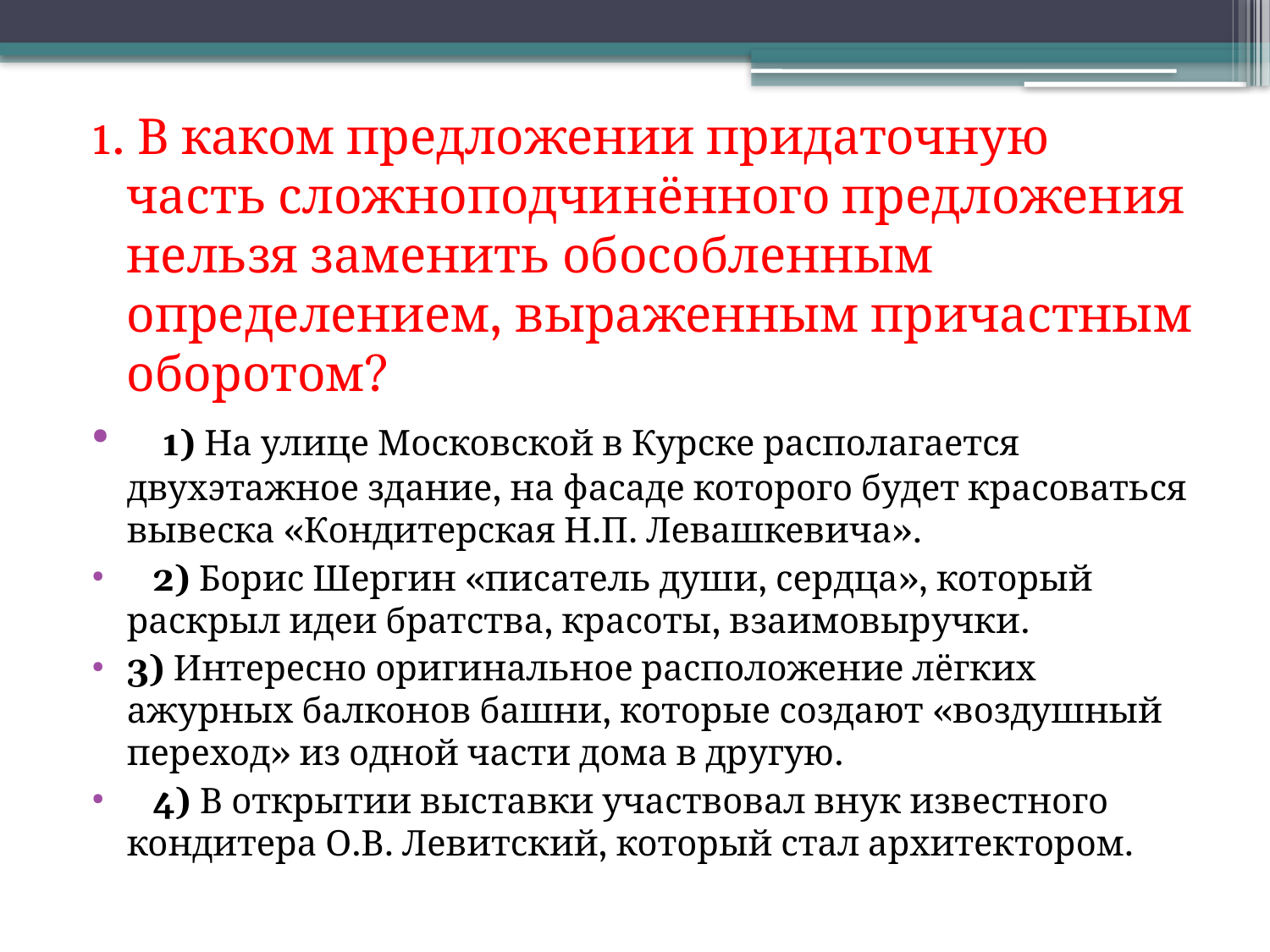

1. В каком предложении придаточную часть сложноподчинённого предложения нельзя заменить обособленным определением, выраженным причастным оборотом?
   1) На улице Московской в Курске располагается двухэтажное здание, на фасаде которого будет красоваться вывеска «Кондитерская Н.П. Левашкевича».
   2) Борис Шергин «писатель души, сердца», который раскрыл идеи братства, красоты, взаимовыручки.
3) Интересно оригинальное расположение лёгких ажурных балконов башни, которые создают «воздушный переход» из одной части дома в другую.
   4) В открытии выставки участвовал внук известного кондитера О.В. Левитский, который стал архитектором.